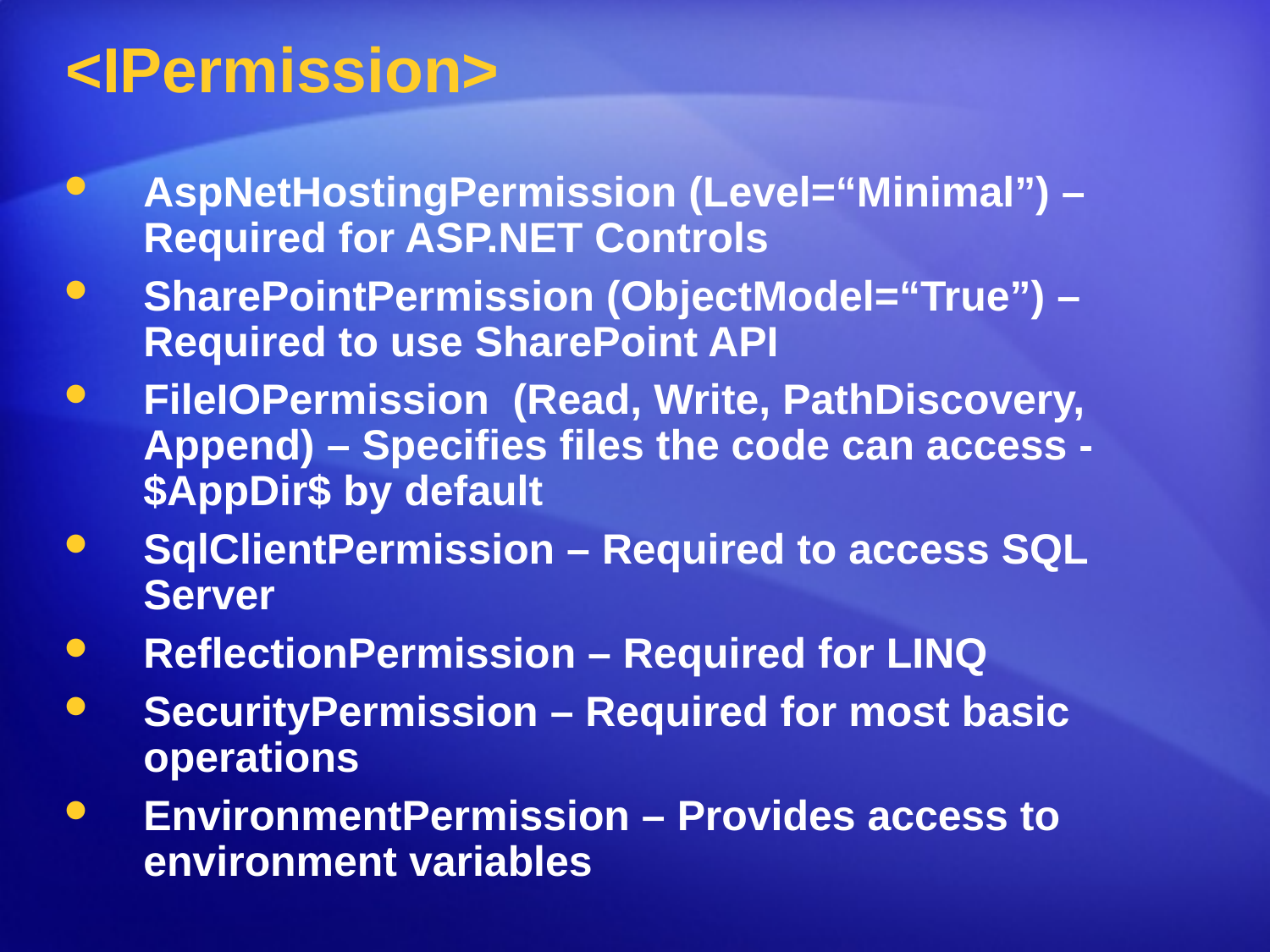

# <IPermission>
AspNetHostingPermission (Level=“Minimal”) – Required for ASP.NET Controls
SharePointPermission (ObjectModel=“True”) – Required to use SharePoint API
FileIOPermission  (Read, Write, PathDiscovery, Append) – Specifies files the code can access - $AppDir$ by default
SqlClientPermission – Required to access SQL Server
ReflectionPermission – Required for LINQ
SecurityPermission – Required for most basic operations
EnvironmentPermission – Provides access to environment variables